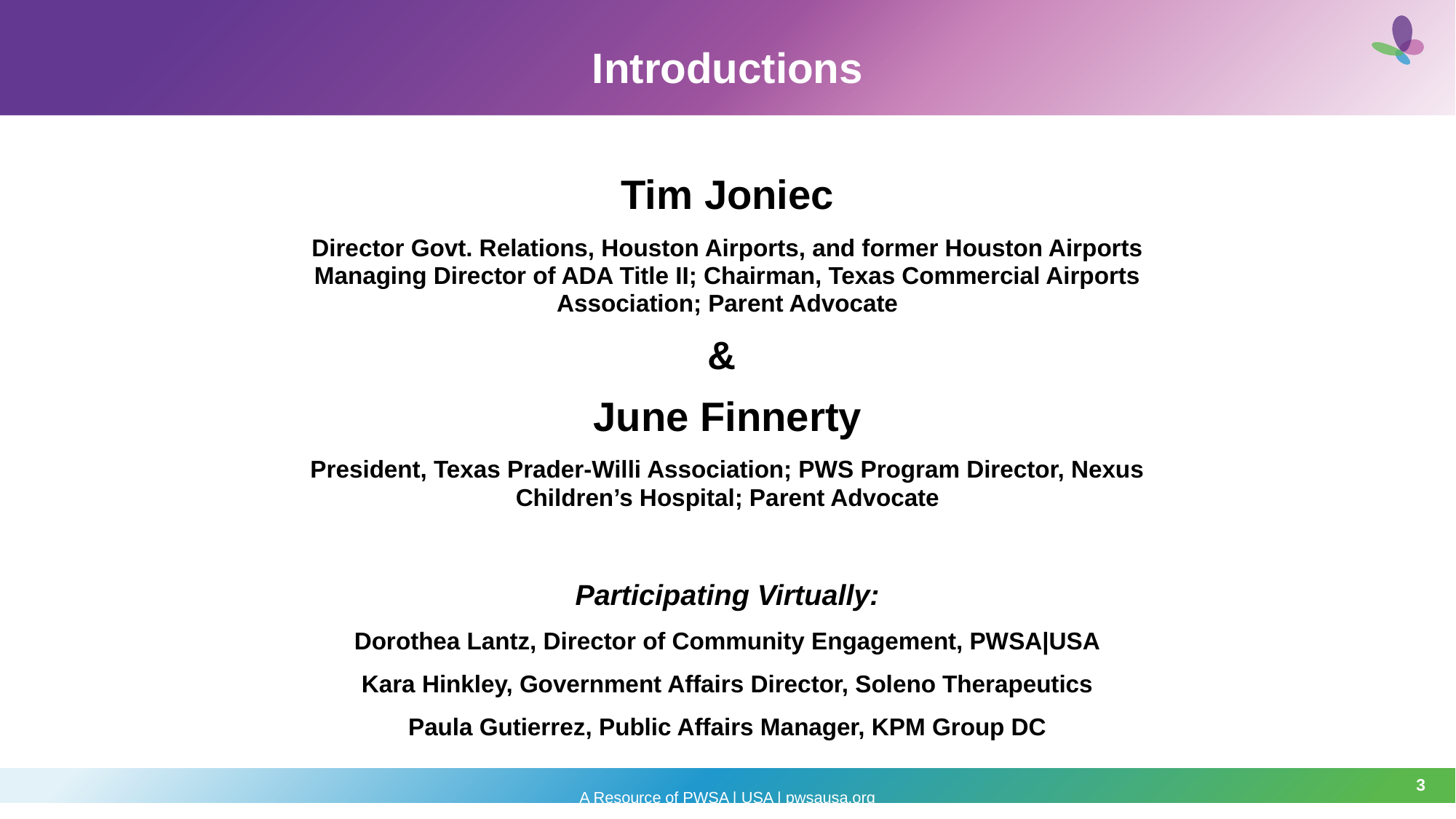

# Introductions
Tim Joniec
Director Govt. Relations, Houston Airports, and former Houston Airports Managing Director of ADA Title II; Chairman, Texas Commercial Airports Association; Parent Advocate
&
June Finnerty
President, Texas Prader-Willi Association; PWS Program Director, Nexus Children’s Hospital; Parent Advocate
{TEXT}
Q&A
Introductions
PWS Overview
Policy Proposal
Participating Virtually:
Dorothea Lantz, Director of Community Engagement, PWSA|USA
Kara Hinkley, Government Affairs Director, Soleno Therapeutics
Paula Gutierrez, Public Affairs Manager, KPM Group DC
3